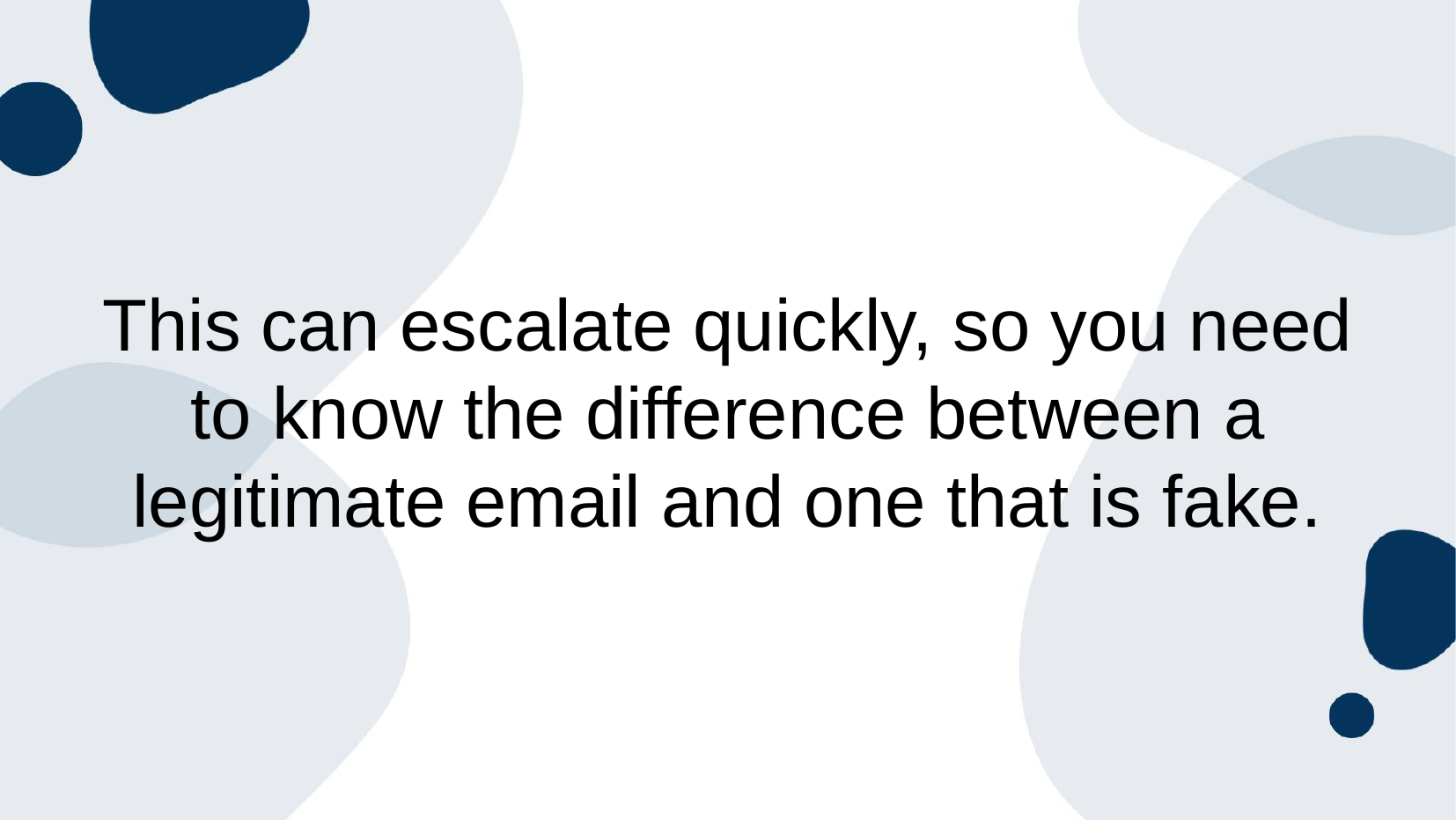

# This can escalate quickly, so you need to know the difference between a legitimate email and one that is fake.